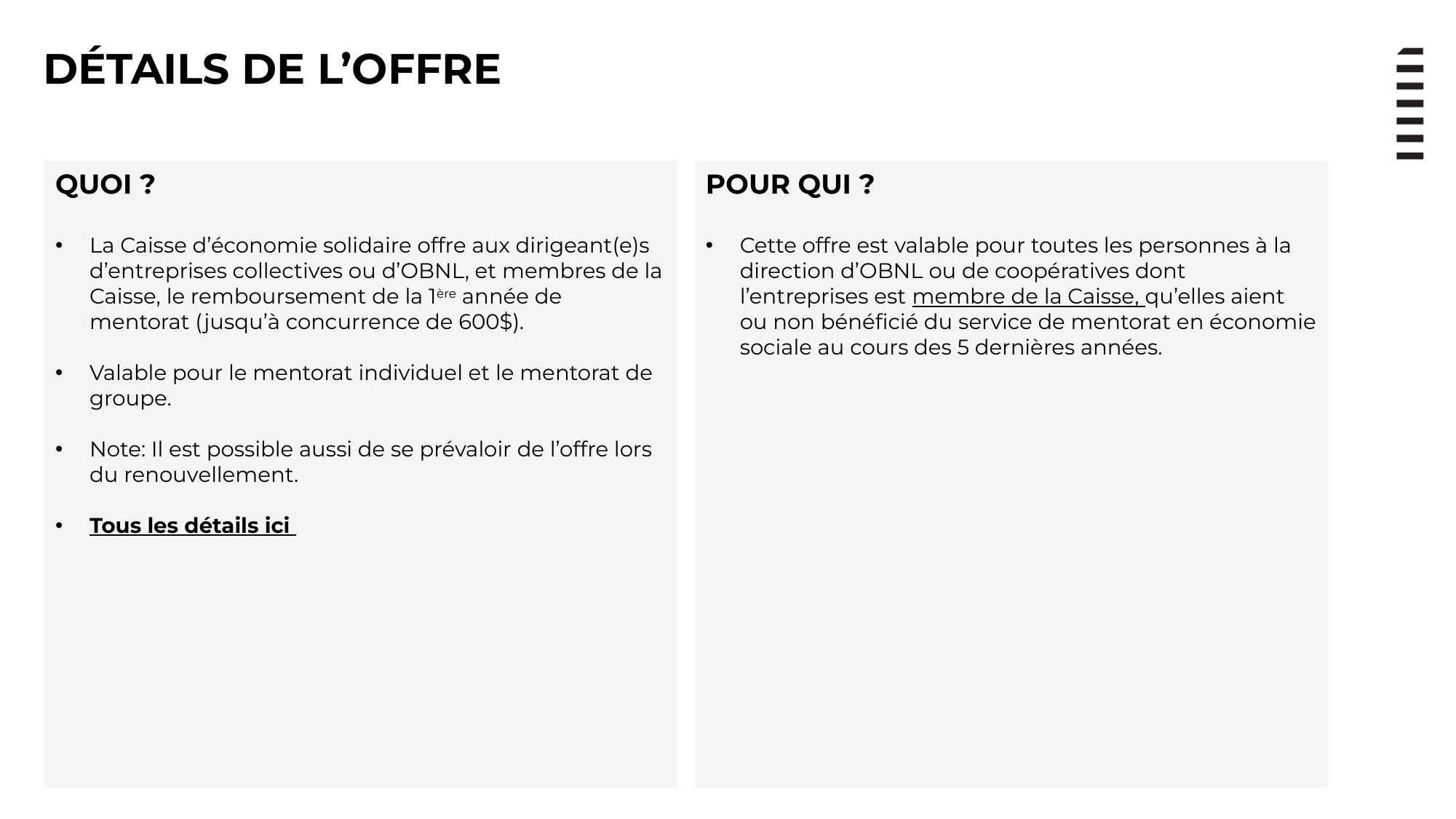

# DÉTAILS DE L’OFFRE
POUR QUI ?

Cette offre est valable pour toutes les personnes à la direction d’OBNL ou de coopératives dont l’entreprises est membre de la Caisse, qu’elles aient ou non bénéficié du service de mentorat en économie sociale au cours des 5 dernières années.
QUOI ?

La Caisse d’économie solidaire offre aux dirigeant(e)s d’entreprises collectives ou d’OBNL, et membres de la Caisse, le remboursement de la 1ère année de mentorat (jusqu’à concurrence de 600$).

Valable pour le mentorat individuel et le mentorat de groupe.

Note: Il est possible aussi de se prévaloir de l’offre lors du renouvellement.

Tous les détails ici